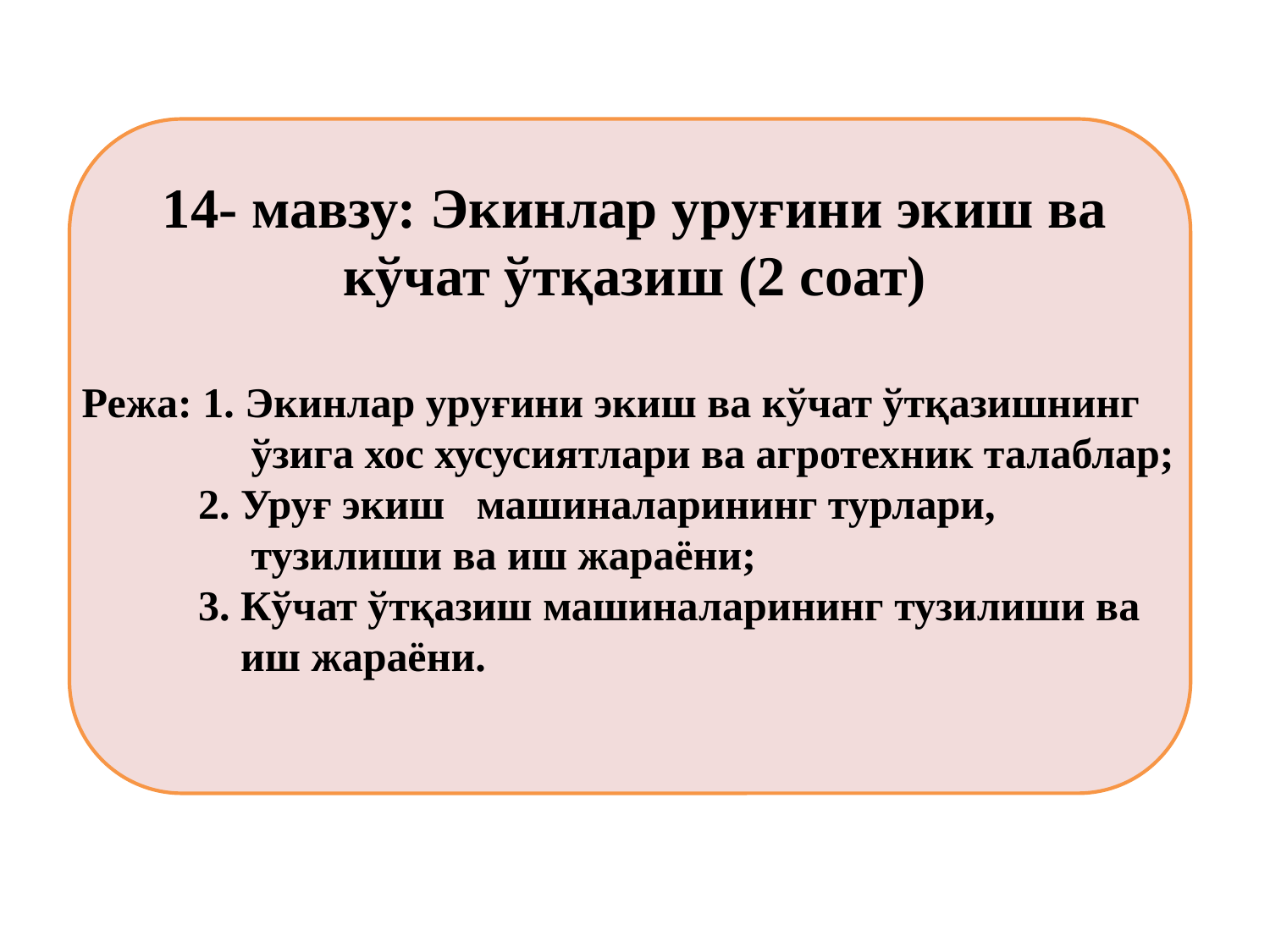

14- мавзу: Экинлар уруғини экиш ва кўчат ўтқазиш (2 соат)

Режа: 1. Экинлар уруғини экиш ва кўчат ўтқазишнинг
                ўзига хос хусусиятлари ва агротехник талаблар;
           2. Уруғ экиш   машиналарининг турлари,
                тузилиши ва иш жараёни;
           3. Кўчат ўтқазиш машиналарининг тузилиши ва
               иш жараёни.